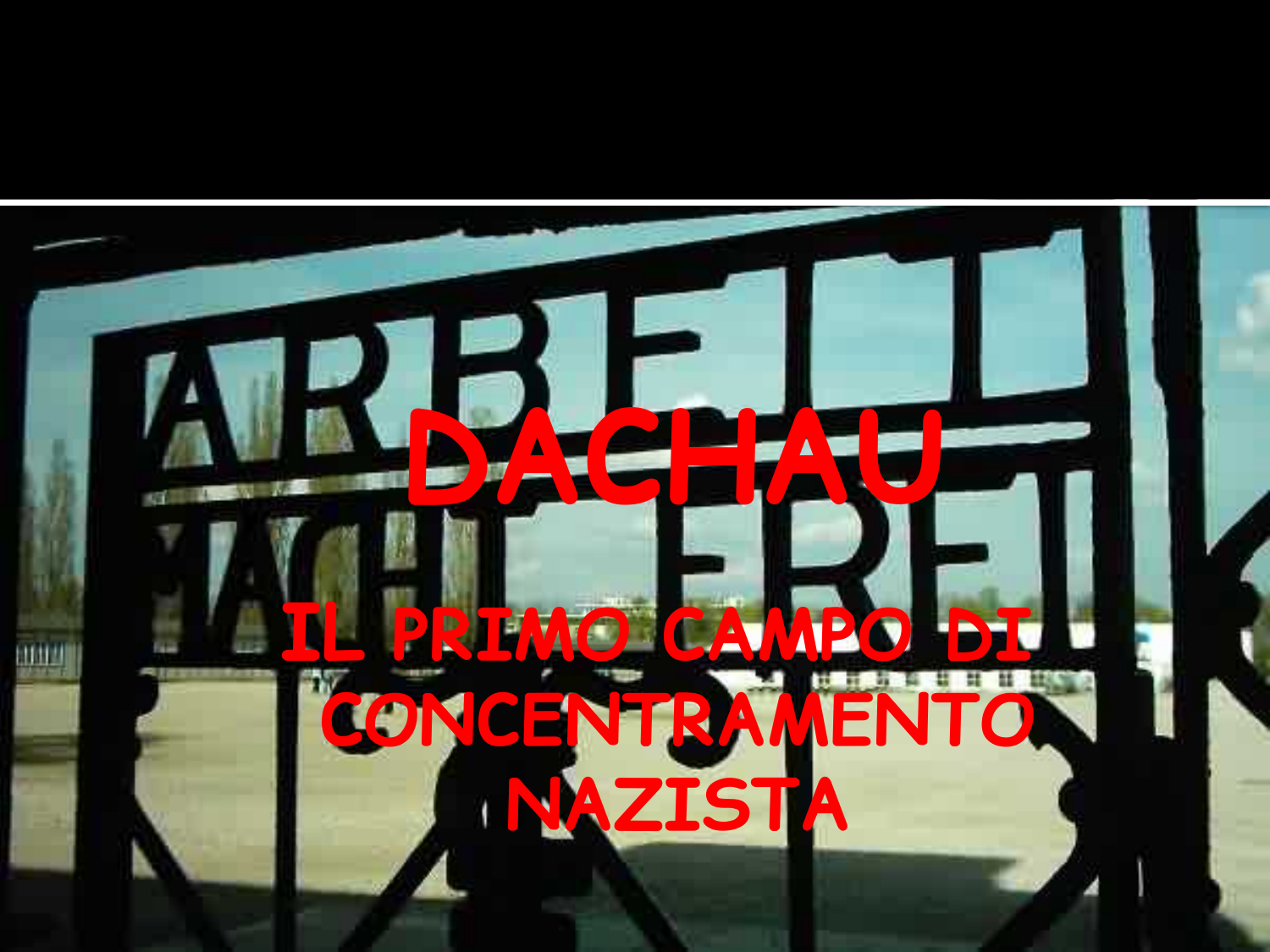

# DACHAU

IL PRIMO CAMPO DI CONCENTRAMENTO NAZISTA